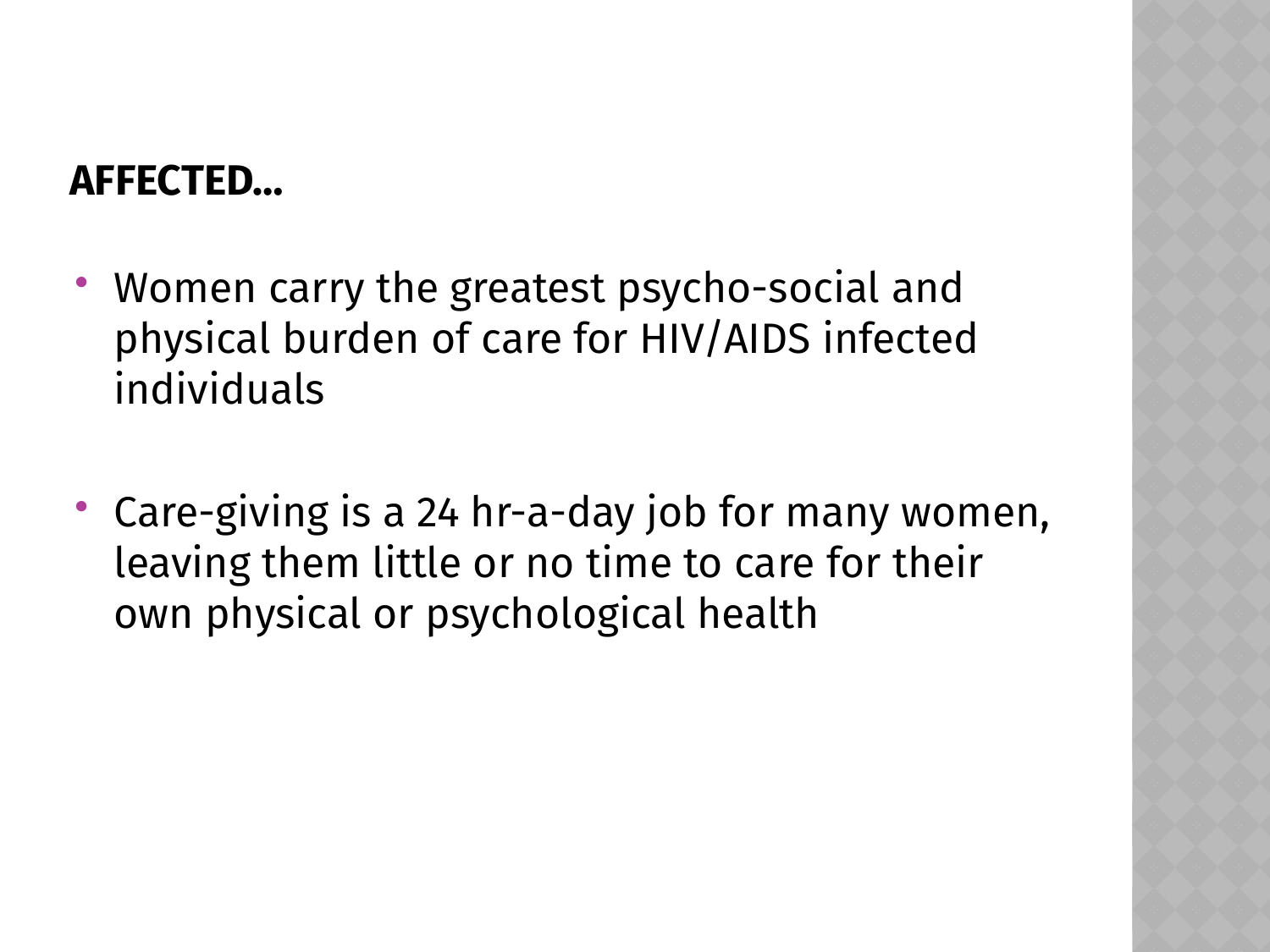

# AFFECTED…
Women carry the greatest psycho-social and physical burden of care for HIV/AIDS infected individuals

Care-giving is a 24 hr-a-day job for many women, leaving them little or no time to care for their own physical or psychological health